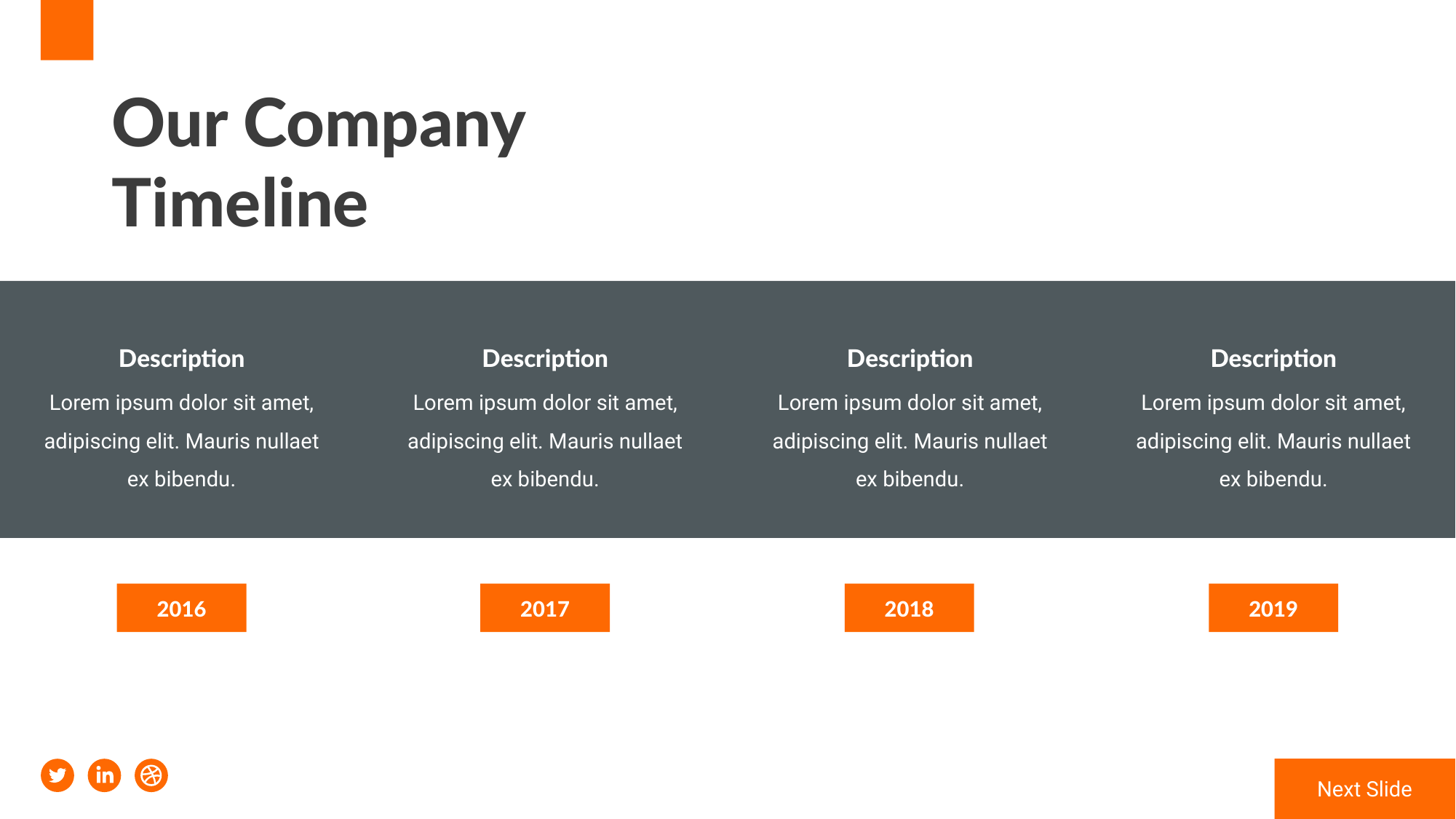

7
Our Company
Timeline

Description
Description
Description
Description
Lorem ipsum dolor sit amet, adipiscing elit. Mauris nullaet ex bibendu.
Lorem ipsum dolor sit amet, adipiscing elit. Mauris nullaet ex bibendu.
Lorem ipsum dolor sit amet, adipiscing elit. Mauris nullaet ex bibendu.
Lorem ipsum dolor sit amet, adipiscing elit. Mauris nullaet ex bibendu.

2016
2017
2018
2019

Next Slide